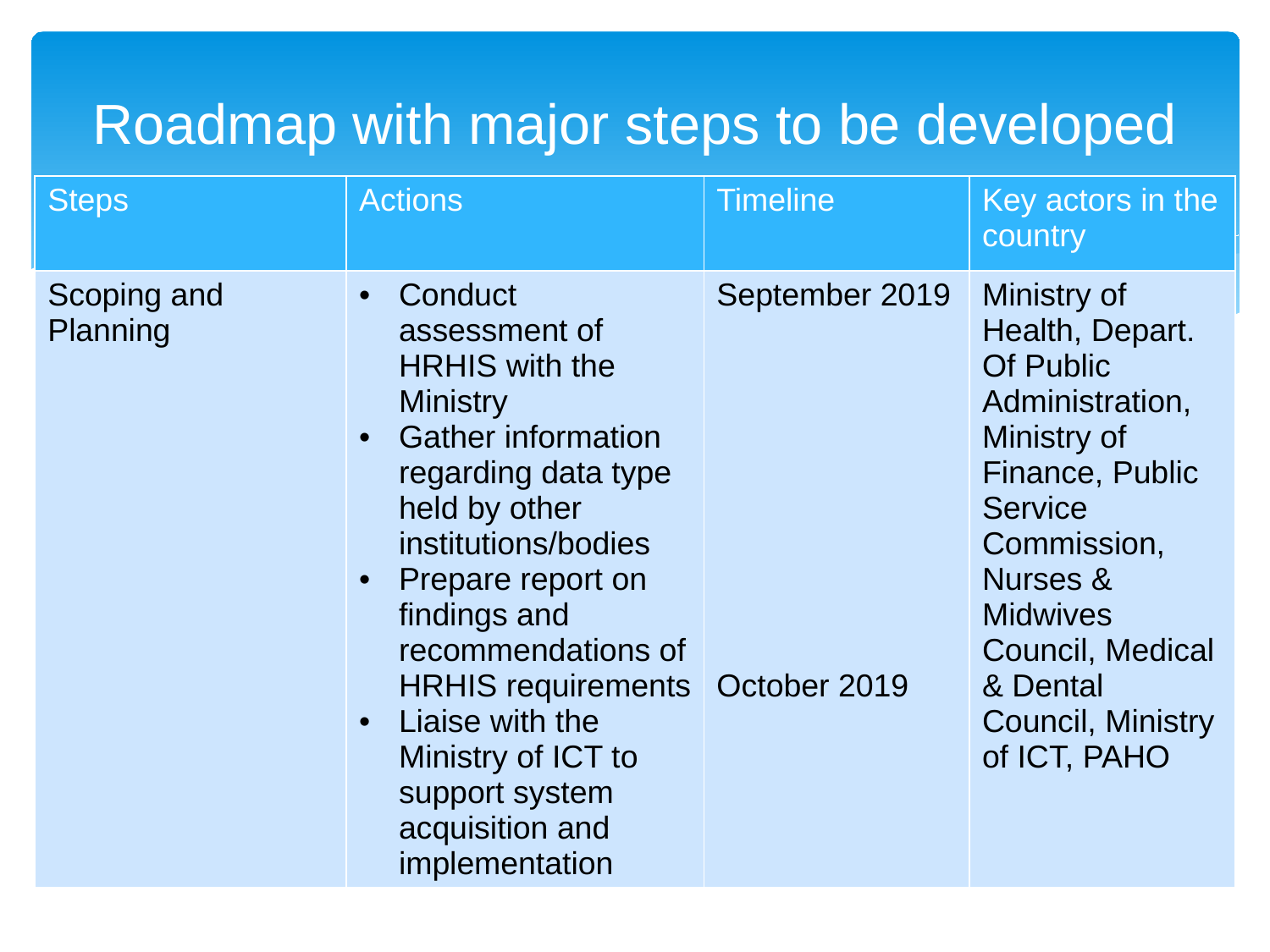

# Roadmap with major steps to be developed
| Steps | Actions | Timeline | Key actors in the country |
| --- | --- | --- | --- |
| Scoping and Planning | Conduct assessment of HRHIS with the Ministry Gather information regarding data type held by other institutions/bodies Prepare report on findings and recommendations of HRHIS requirements Liaise with the Ministry of ICT to support system acquisition and implementation | September 2019 October 2019 | Ministry of Health, Depart. Of Public Administration, Ministry of Finance, Public Service Commission, Nurses & Midwives Council, Medical & Dental Council, Ministry of ICT, PAHO |